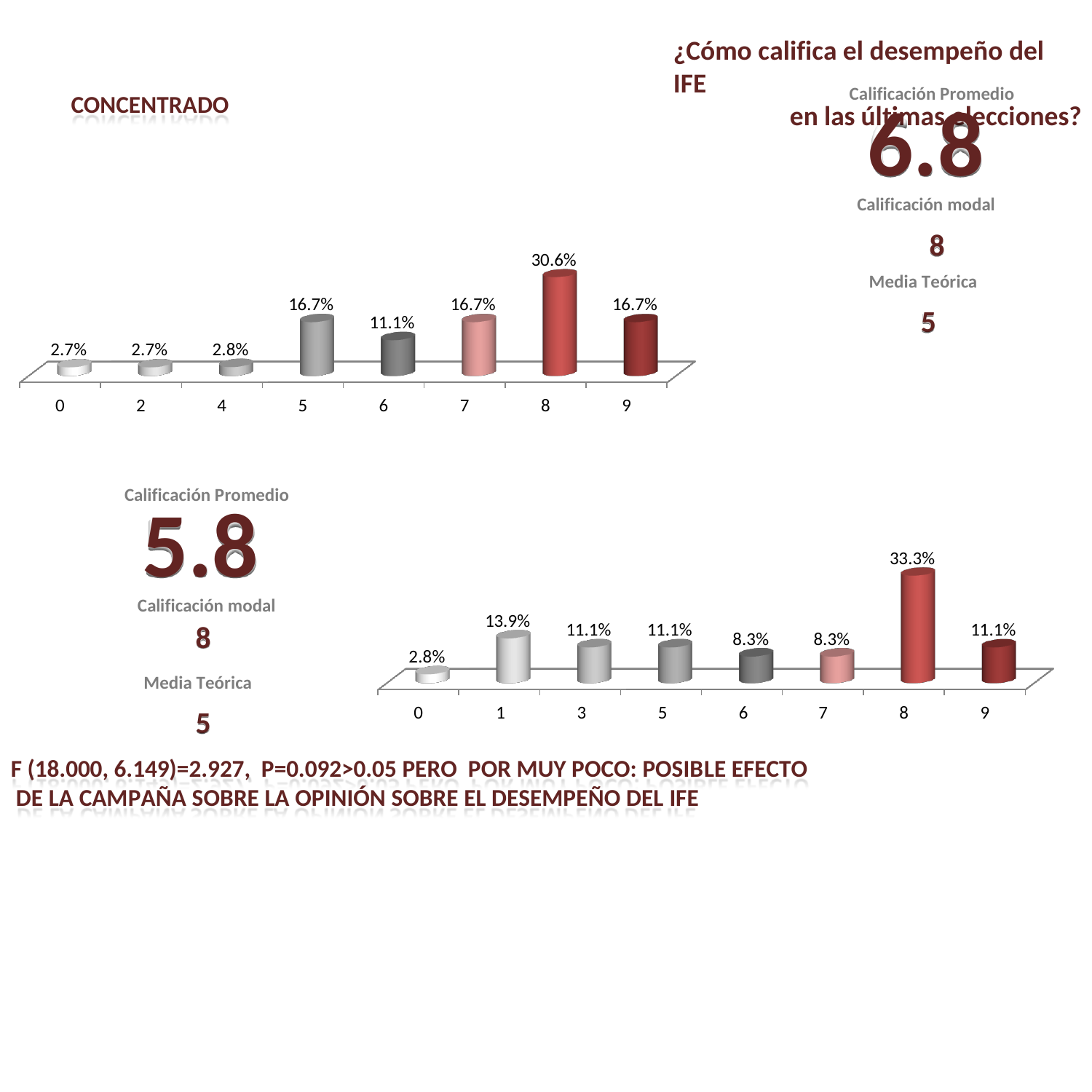

¿Cómo califica el desempeño del IFE
en las últimas elecciones?

Calificación Promedio
6.8
Calificación modal
CONCENTRADO

8
Media Teórica

5

30.6%
16.7%
16.7%
16.7%

11.1%
2.8%
2.7%
2.7%

0
2
4
5
6
7
8
9

Calificación Promedio
5.8
Calificación modal

33.3%
13.9%

11.1%
11.1%
11.1%
8

Media Teórica

5
8.3%
8.3%
2.8%

0	1	3	5	6
7
8
9
F (18.000, 6.149)=2.927,  P=0.092>0.05 PERO  POR MUY POCO: POSIBLE EFECTO DE LA CAMPAÑA SOBRE LA OPINIÓN SOBRE EL DESEMPEÑO DEL IFE